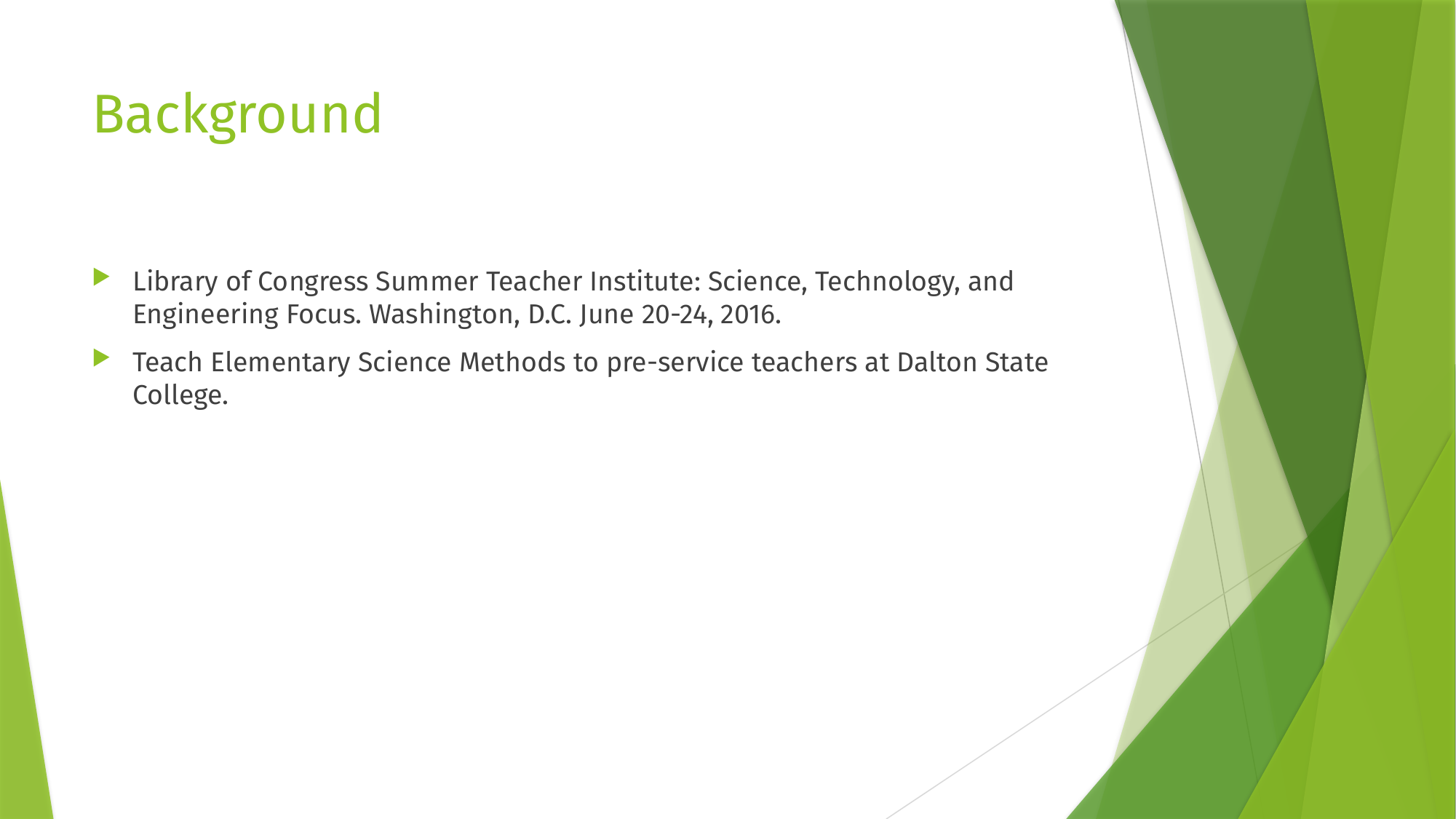

# Background
Library of Congress Summer Teacher Institute: Science, Technology, and Engineering Focus. Washington, D.C. June 20-24, 2016.
Teach Elementary Science Methods to pre-service teachers at Dalton State College.